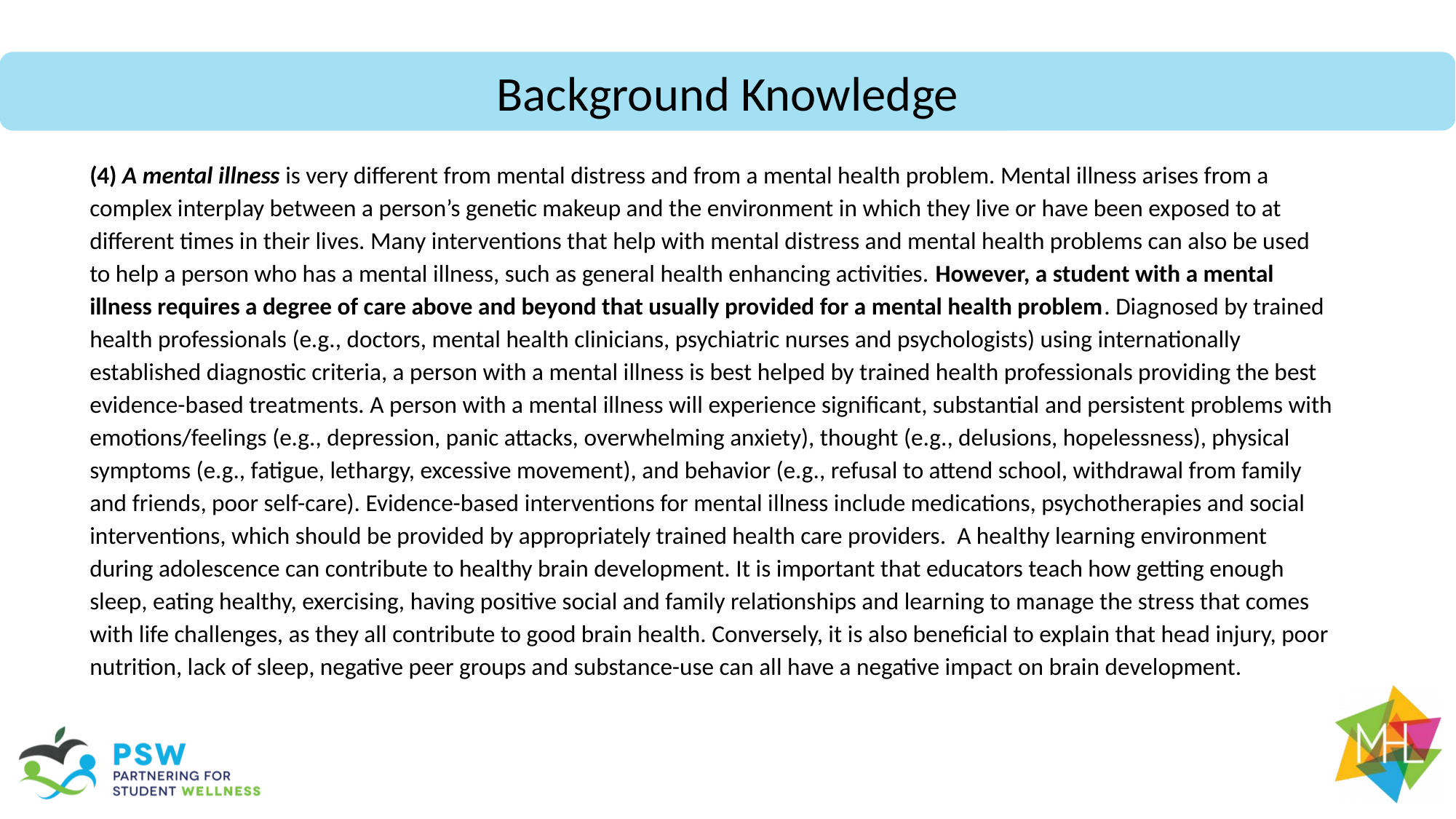

Background Knowledge
(4) A mental illness is very different from mental distress and from a mental health problem. Mental illness arises from a complex interplay between a person’s genetic makeup and the environment in which they live or have been exposed to at different times in their lives. Many interventions that help with mental distress and mental health problems can also be used to help a person who has a mental illness, such as general health enhancing activities. However, a student with a mental illness requires a degree of care above and beyond that usually provided for a mental health problem. Diagnosed by trained health professionals (e.g., doctors, mental health clinicians, psychiatric nurses and psychologists) using internationally established diagnostic criteria, a person with a mental illness is best helped by trained health professionals providing the best evidence-based treatments. A person with a mental illness will experience significant, substantial and persistent problems with emotions/feelings (e.g., depression, panic attacks, overwhelming anxiety), thought (e.g., delusions, hopelessness), physical symptoms (e.g., fatigue, lethargy, excessive movement), and behavior (e.g., refusal to attend school, withdrawal from family and friends, poor self-care). Evidence-based interventions for mental illness include medications, psychotherapies and social interventions, which should be provided by appropriately trained health care providers.  A healthy learning environment during adolescence can contribute to healthy brain development. It is important that educators teach how getting enough sleep, eating healthy, exercising, having positive social and family relationships and learning to manage the stress that comes with life challenges, as they all contribute to good brain health. Conversely, it is also beneficial to explain that head injury, poor nutrition, lack of sleep, negative peer groups and substance-use can all have a negative impact on brain development.